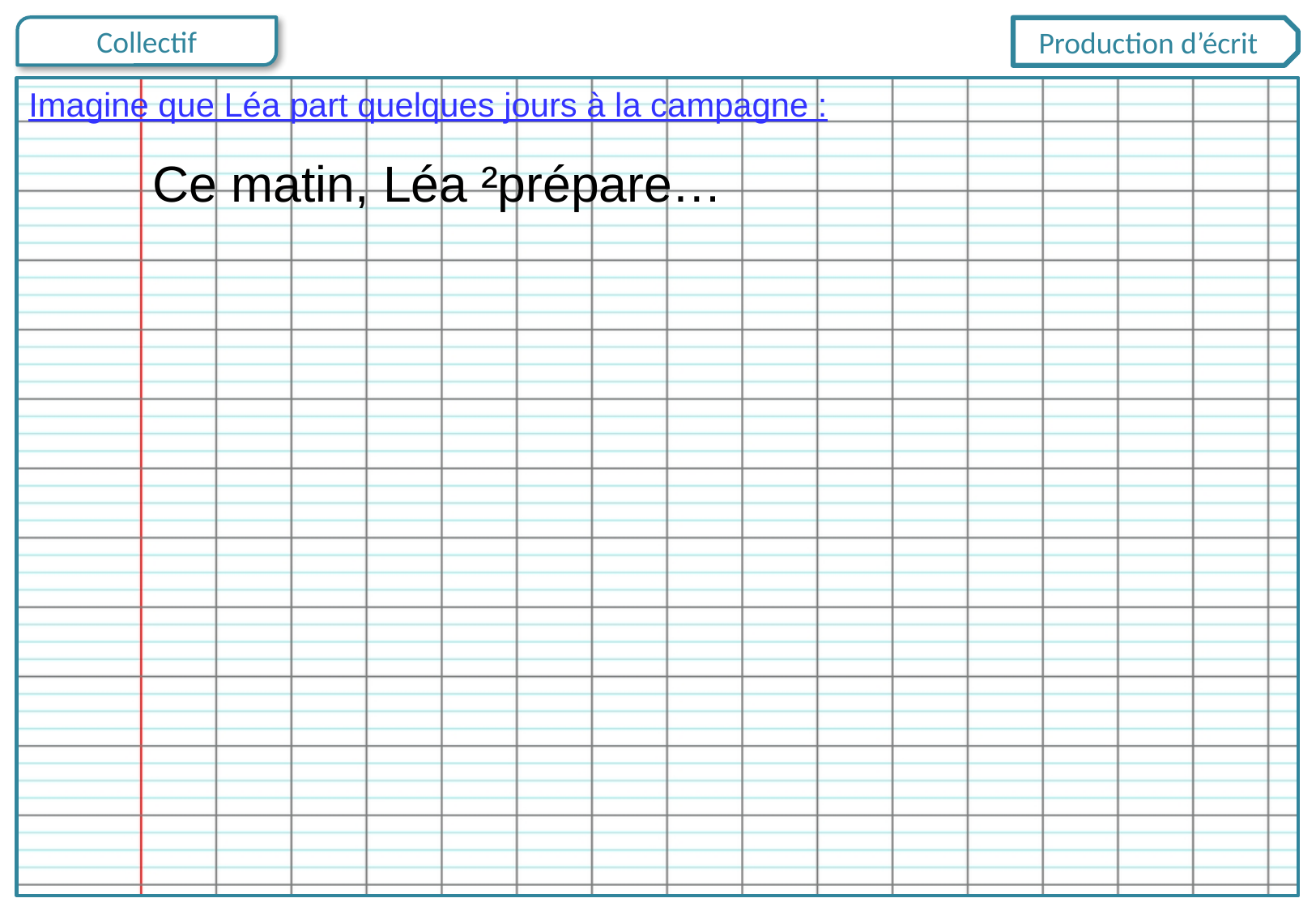

Production d’écrit
Imagine que Léa part quelques jours à la campagne :
Ce matin, Léa ²prépare…